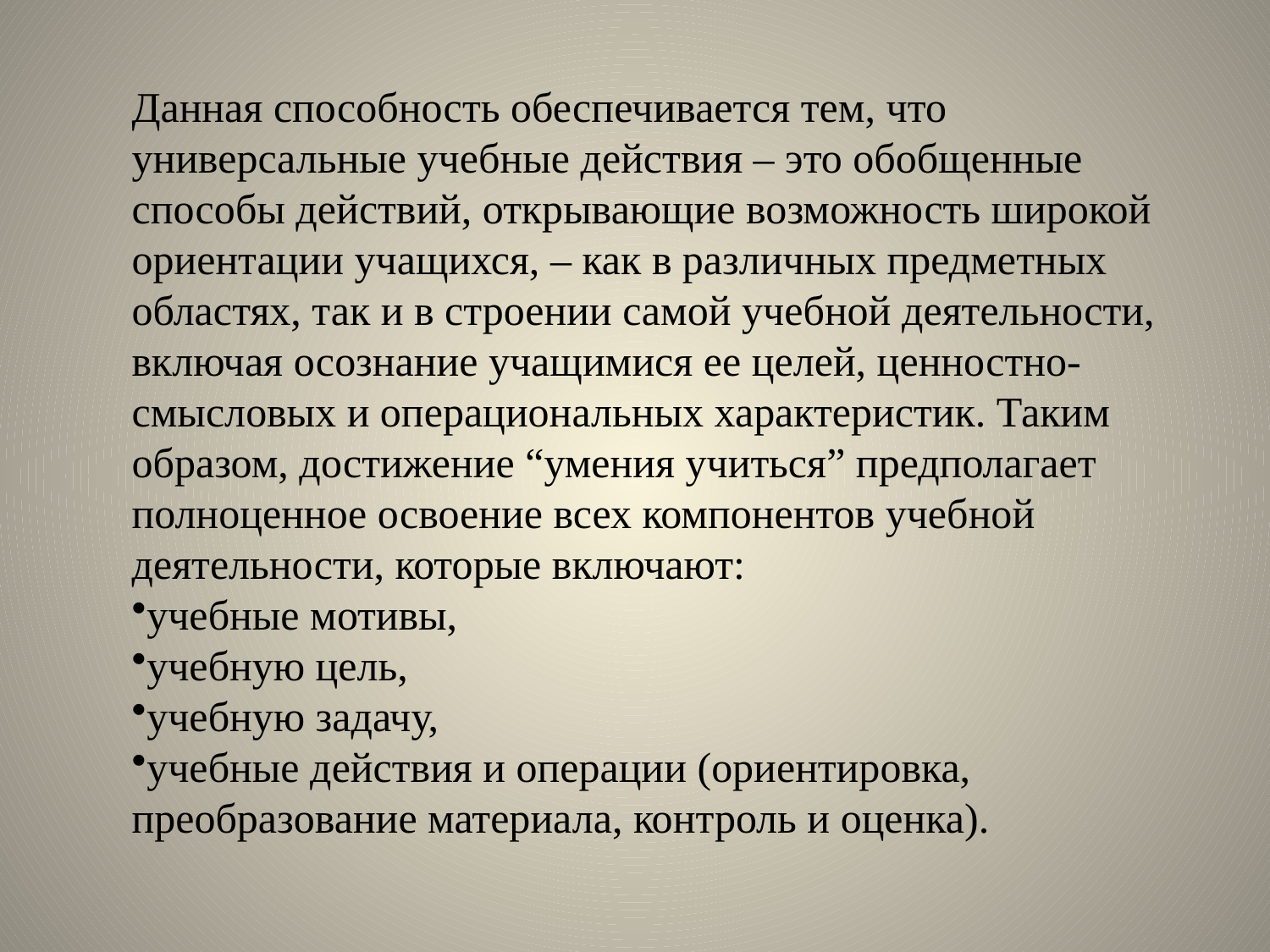

Данная способность обеспечивается тем, что универсальные учебные действия – это обобщенные способы действий, открывающие возможность широкой ориентации учащихся, – как в различных предметных областях, так и в строении самой учебной деятельности, включая осознание учащимися ее целей, ценностно-смысловых и операциональных характеристик. Таким образом, достижение “умения учиться” предполагает полноценное освоение всех компонентов учебной деятельности, которые включают:
учебные мотивы,
учебную цель,
учебную задачу,
учебные действия и операции (ориентировка, преобразование материала, контроль и оценка).